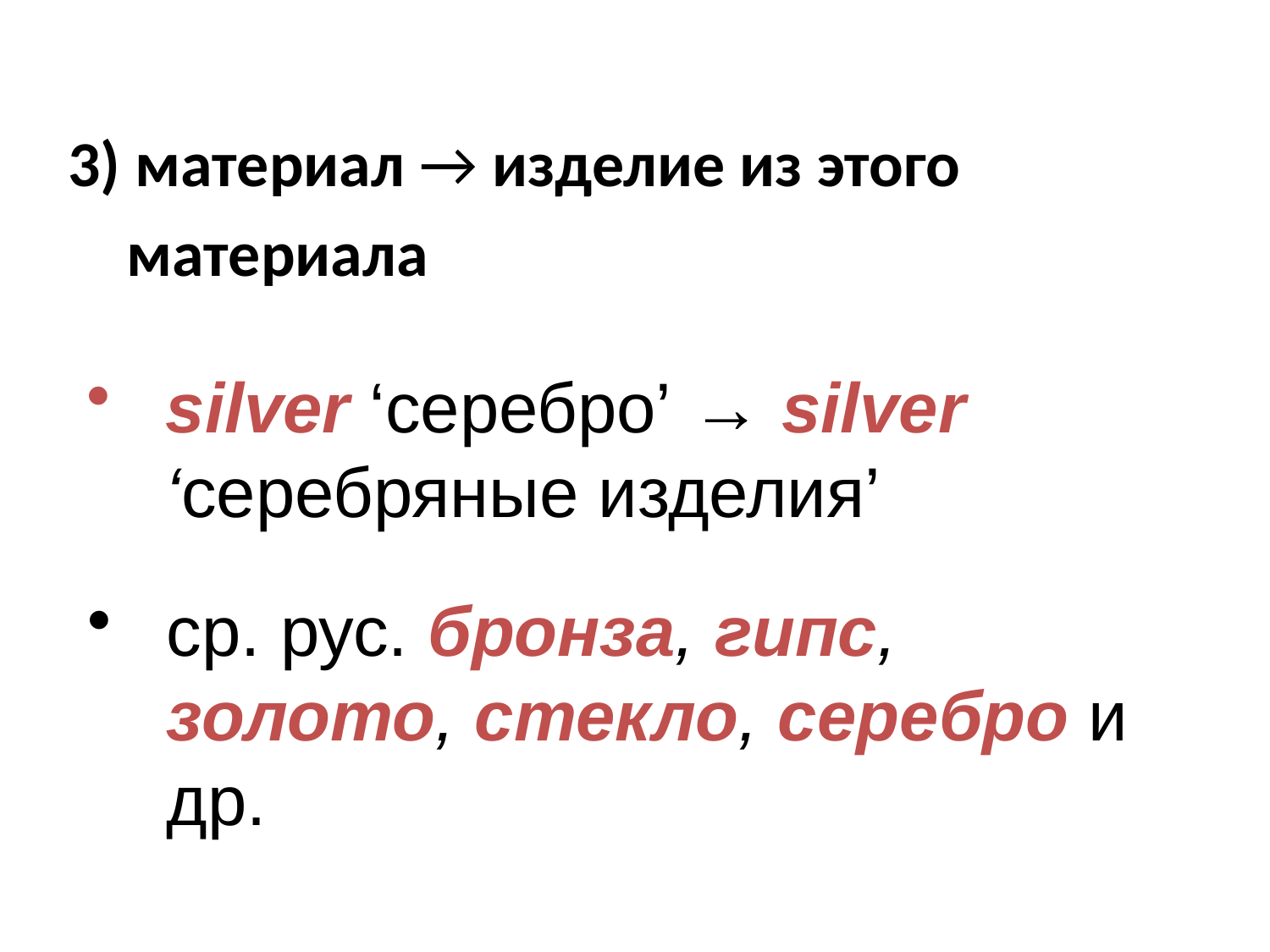

3) материал → изделие из этого
    материала
silver ‘серебро’ → silver ‘серебряные изделия’
ср. рус. бронза, гипс, золото, стекло, серебро и др.